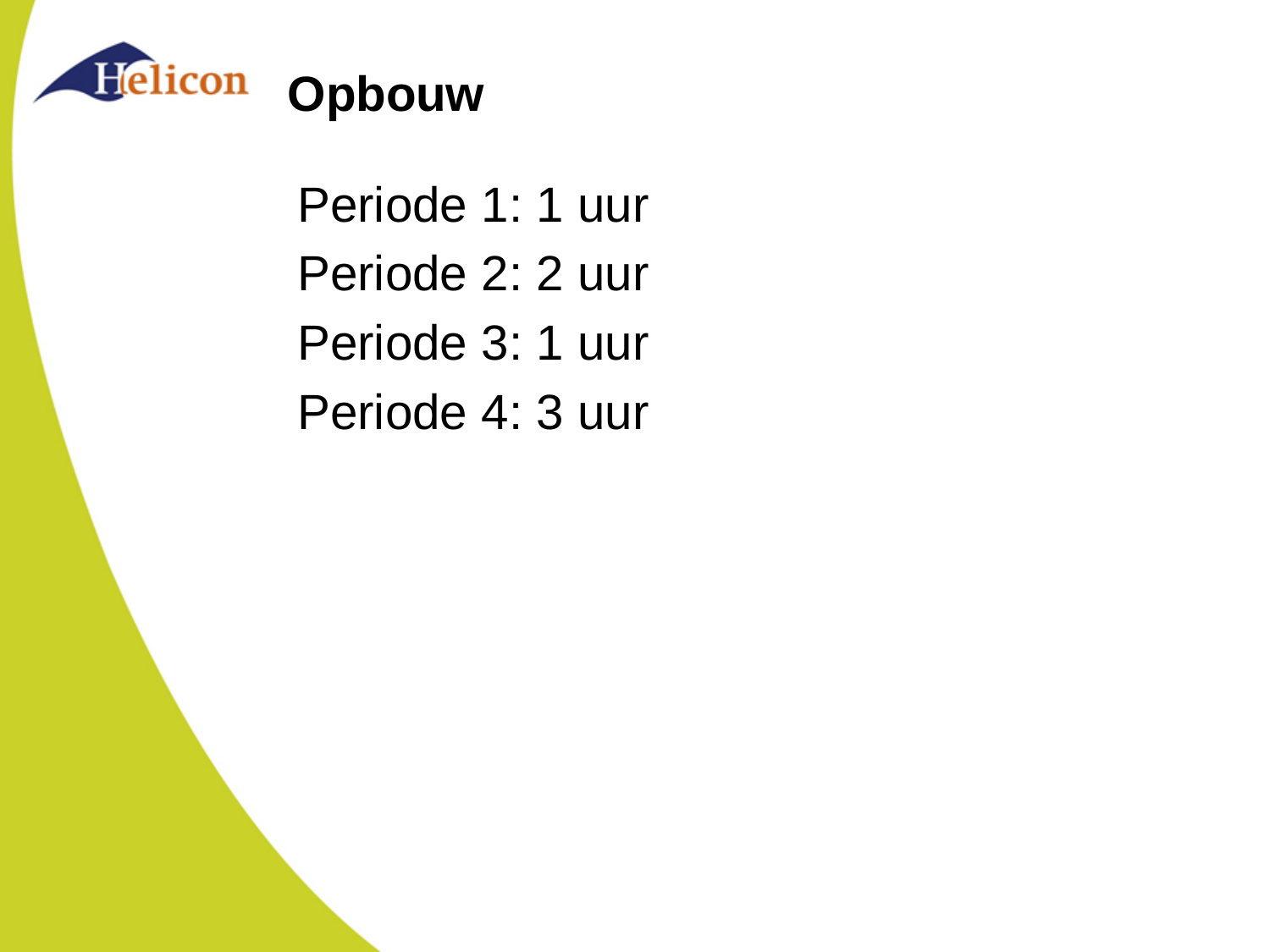

# Opbouw
Periode 1: 1 uur
Periode 2: 2 uur
Periode 3: 1 uur
Periode 4: 3 uur